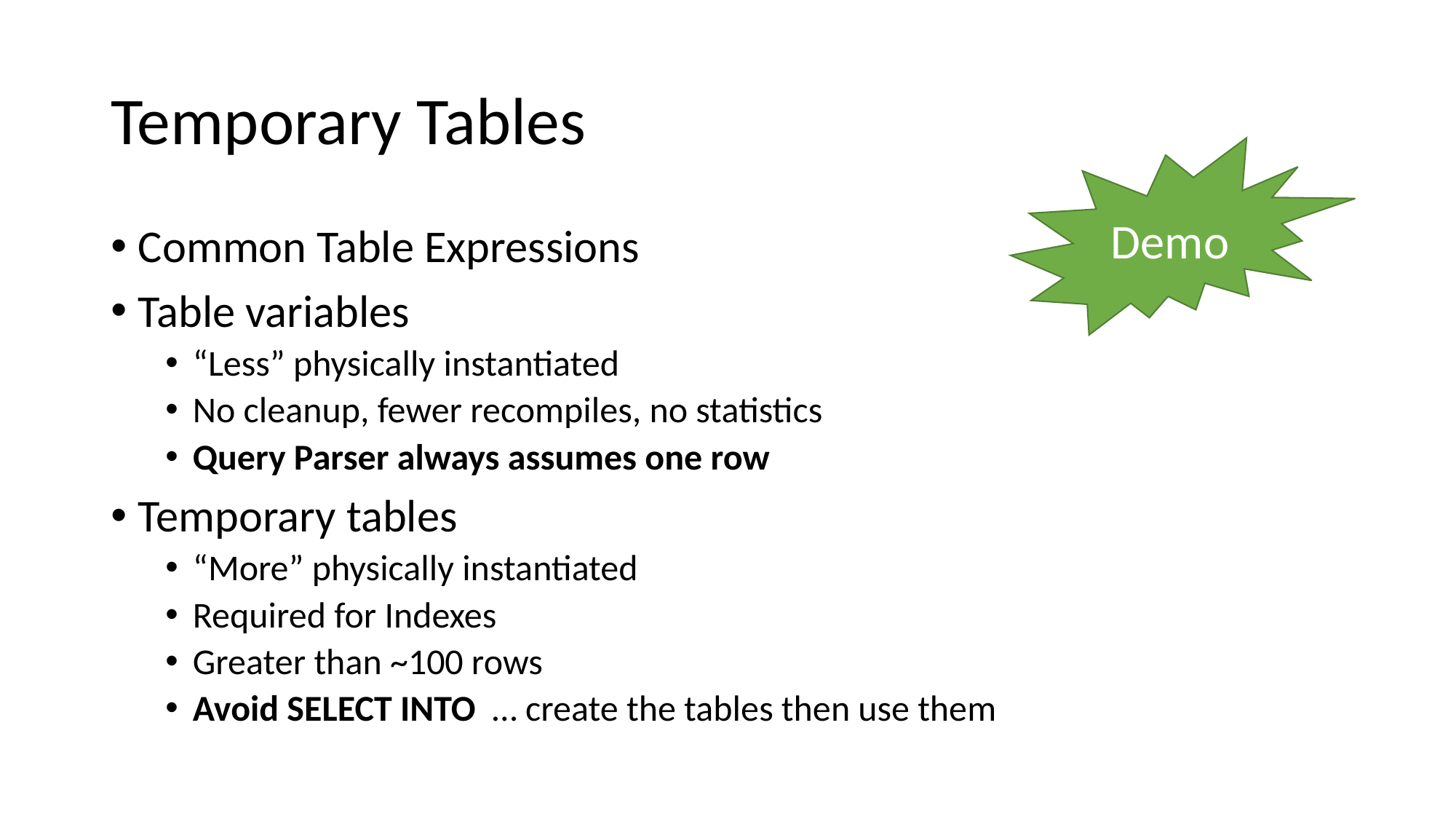

# Temporary Tables
Demo
Common Table Expressions
Table variables
“Less” physically instantiated
No cleanup, fewer recompiles, no statistics
Query Parser always assumes one row
Temporary tables
“More” physically instantiated
Required for Indexes
Greater than ~100 rows
Avoid SELECT INTO  … create the tables then use them